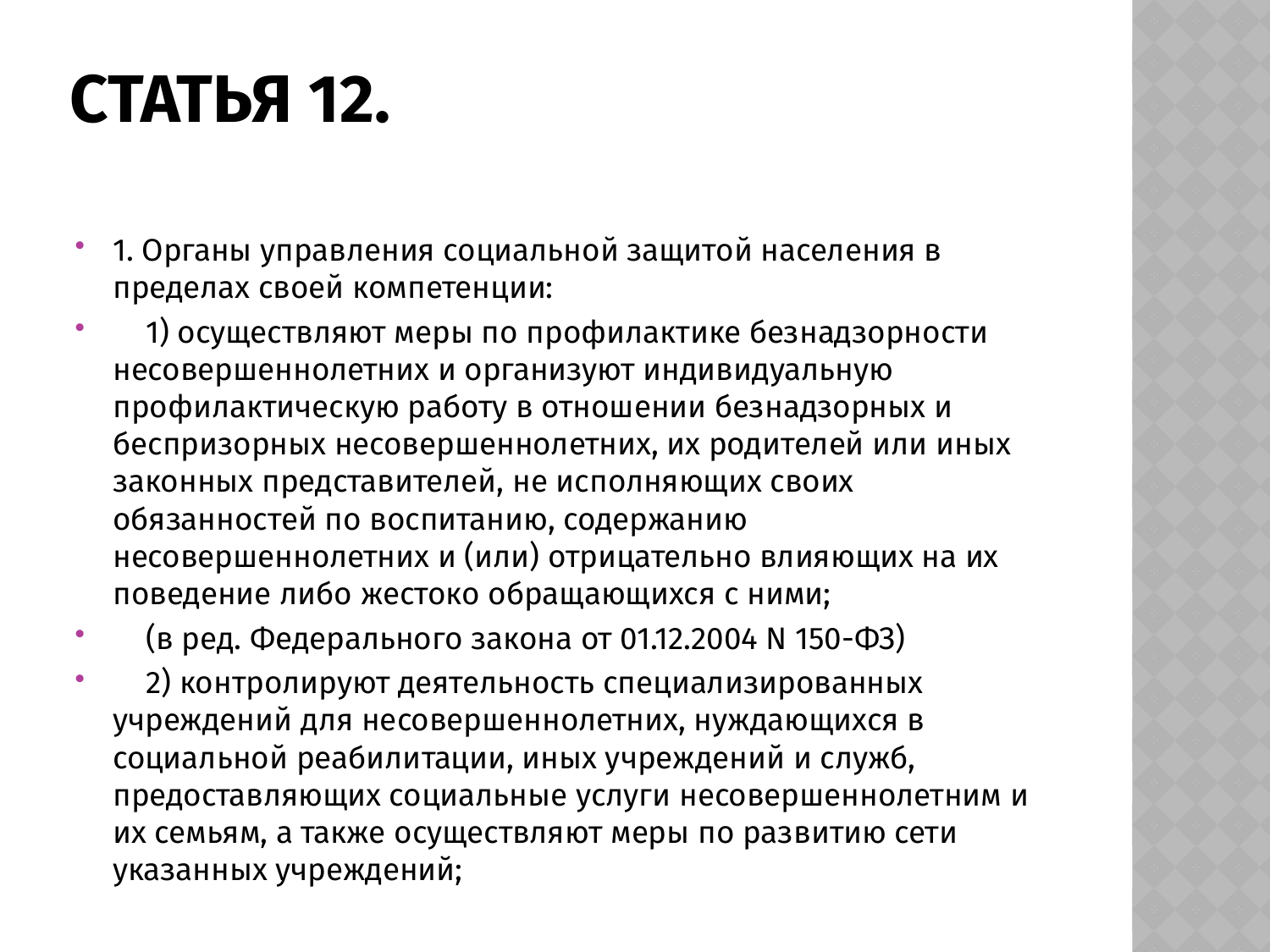

# Статья 12.
1. Органы управления социальной защитой населения в пределах своей компетенции:
    1) осуществляют меры по профилактике безнадзорности несовершеннолетних и организуют индивидуальную профилактическую работу в отношении безнадзорных и беспризорных несовершеннолетних, их родителей или иных законных представителей, не исполняющих своих обязанностей по воспитанию, содержанию несовершеннолетних и (или) отрицательно влияющих на их поведение либо жестоко обращающихся с ними;
    (в ред. Федерального закона от 01.12.2004 N 150-ФЗ)
    2) контролируют деятельность специализированных учреждений для несовершеннолетних, нуждающихся в социальной реабилитации, иных учреждений и служб, предоставляющих социальные услуги несовершеннолетним и их семьям, а также осуществляют меры по развитию сети указанных учреждений;